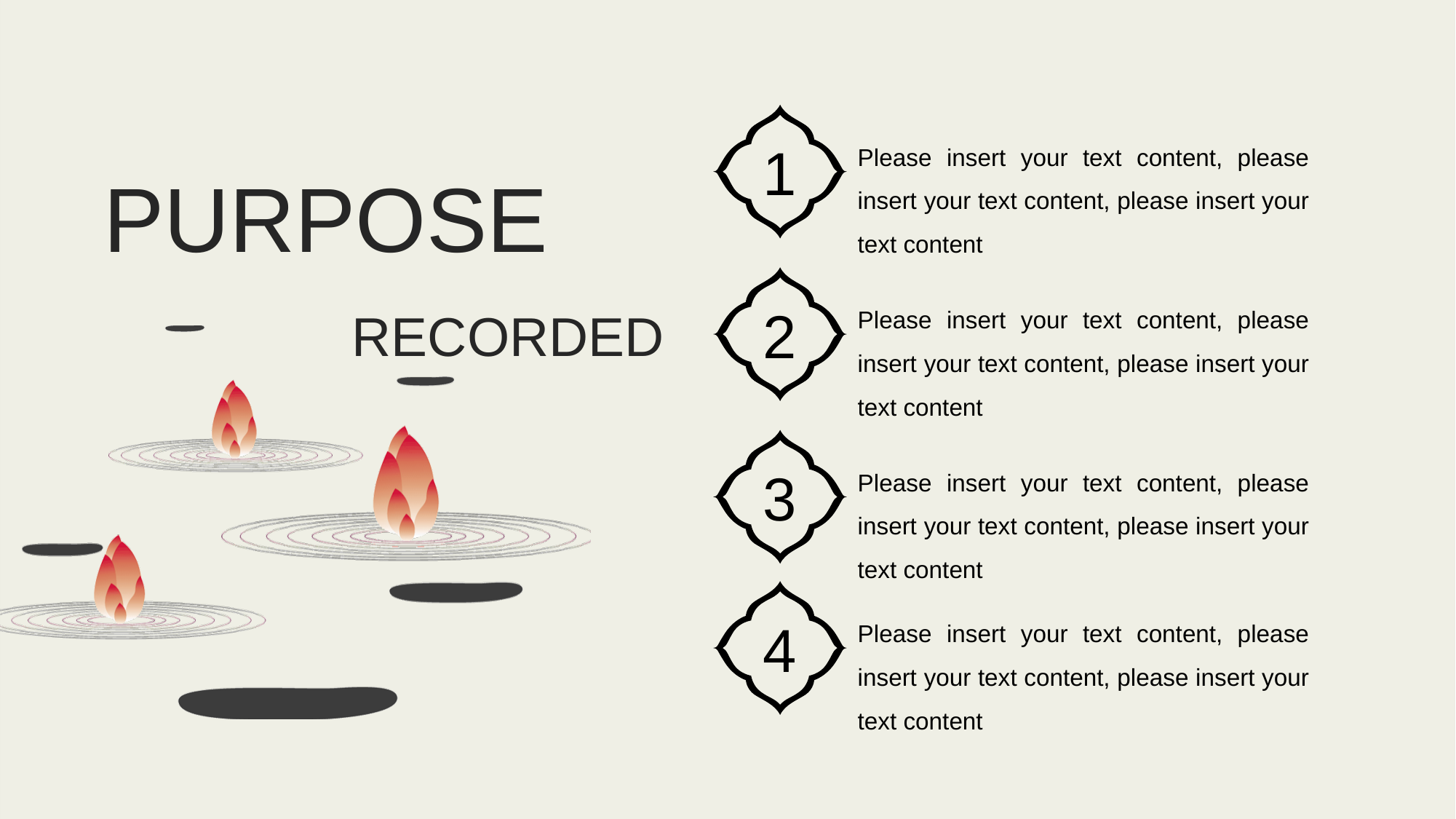

1
Please insert your text content, please insert your text content, please insert your text content
PURPOSE
2
Please insert your text content, please insert your text content, please insert your text content
RECORDED
3
Please insert your text content, please insert your text content, please insert your text content
4
Please insert your text content, please insert your text content, please insert your text content